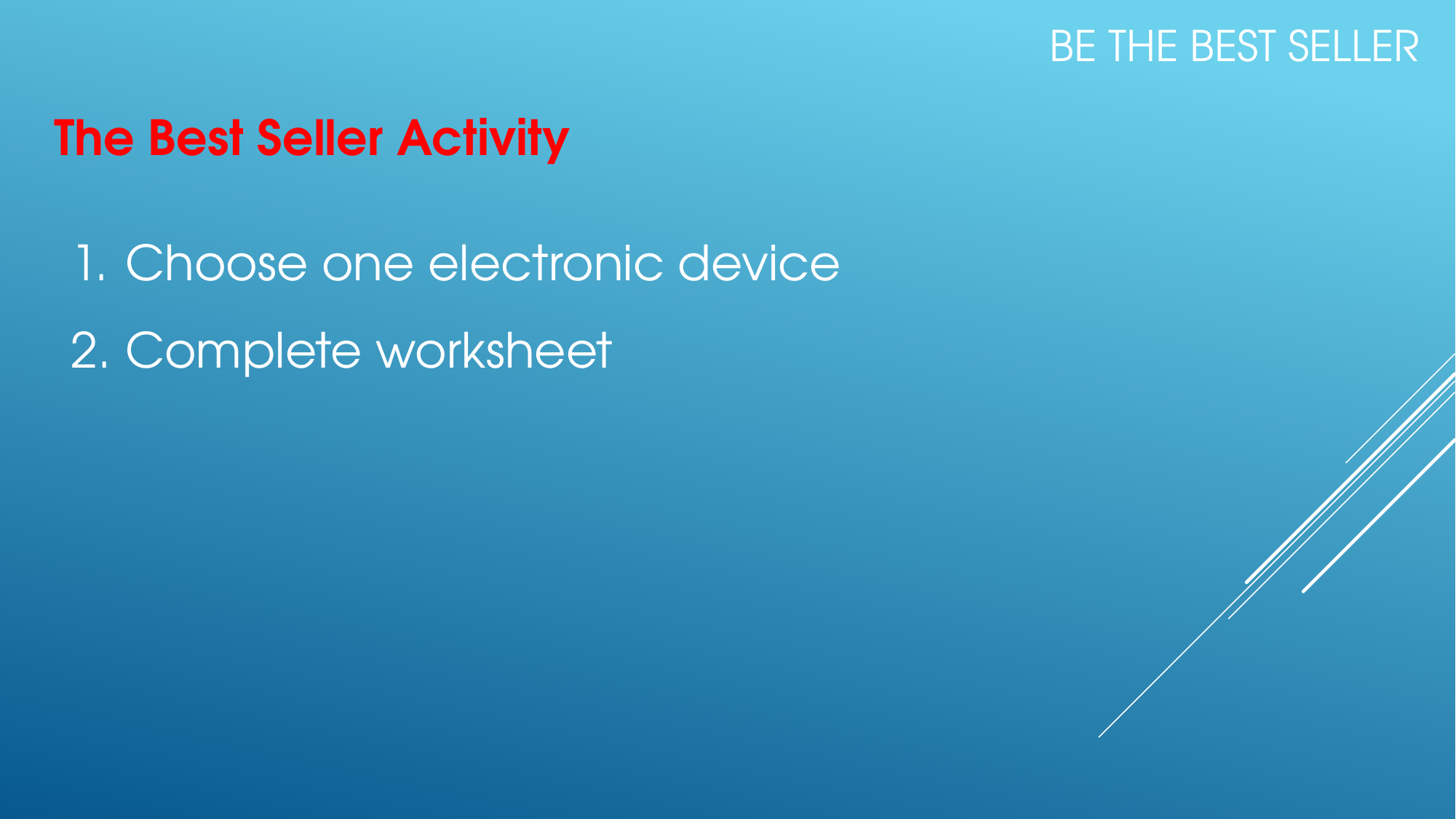

# Be The best seller
The Best Seller Activity
 Choose one electronic device
 Complete worksheet